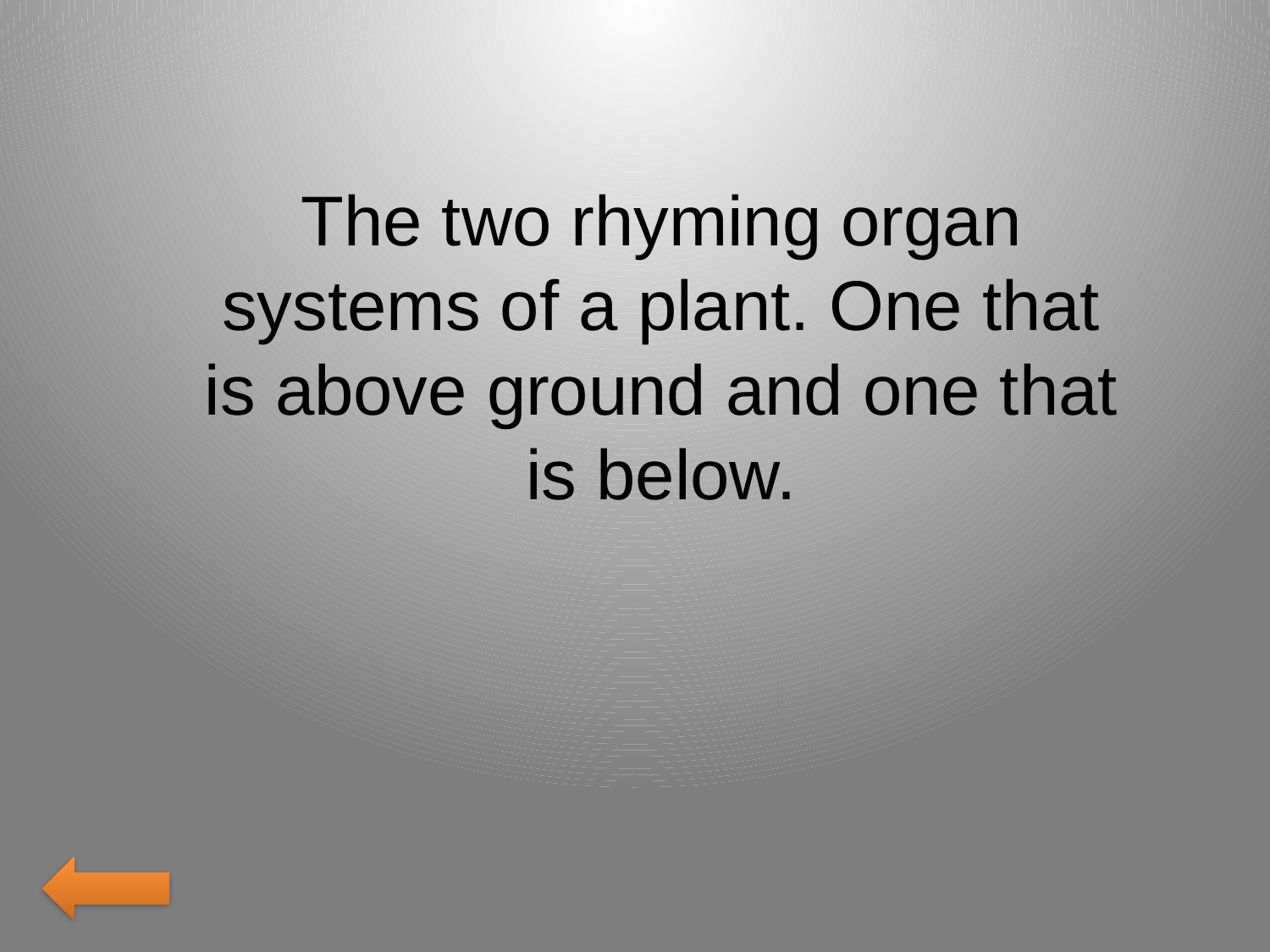

The two rhyming organ systems of a plant. One that is above ground and one that is below.